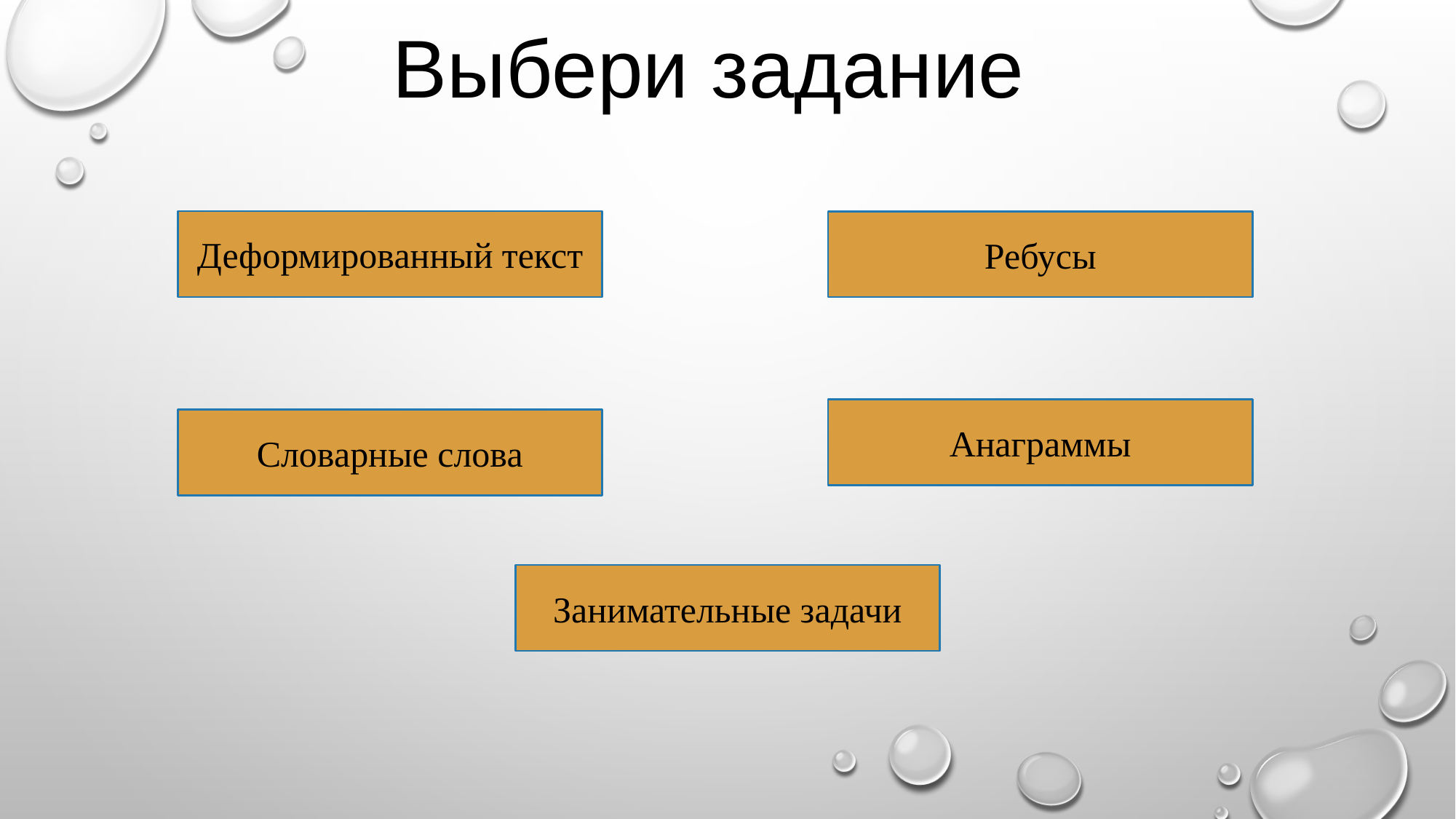

Выбери задание
Деформированный текст
Ребусы
Анаграммы
Словарные слова
Занимательные задачи